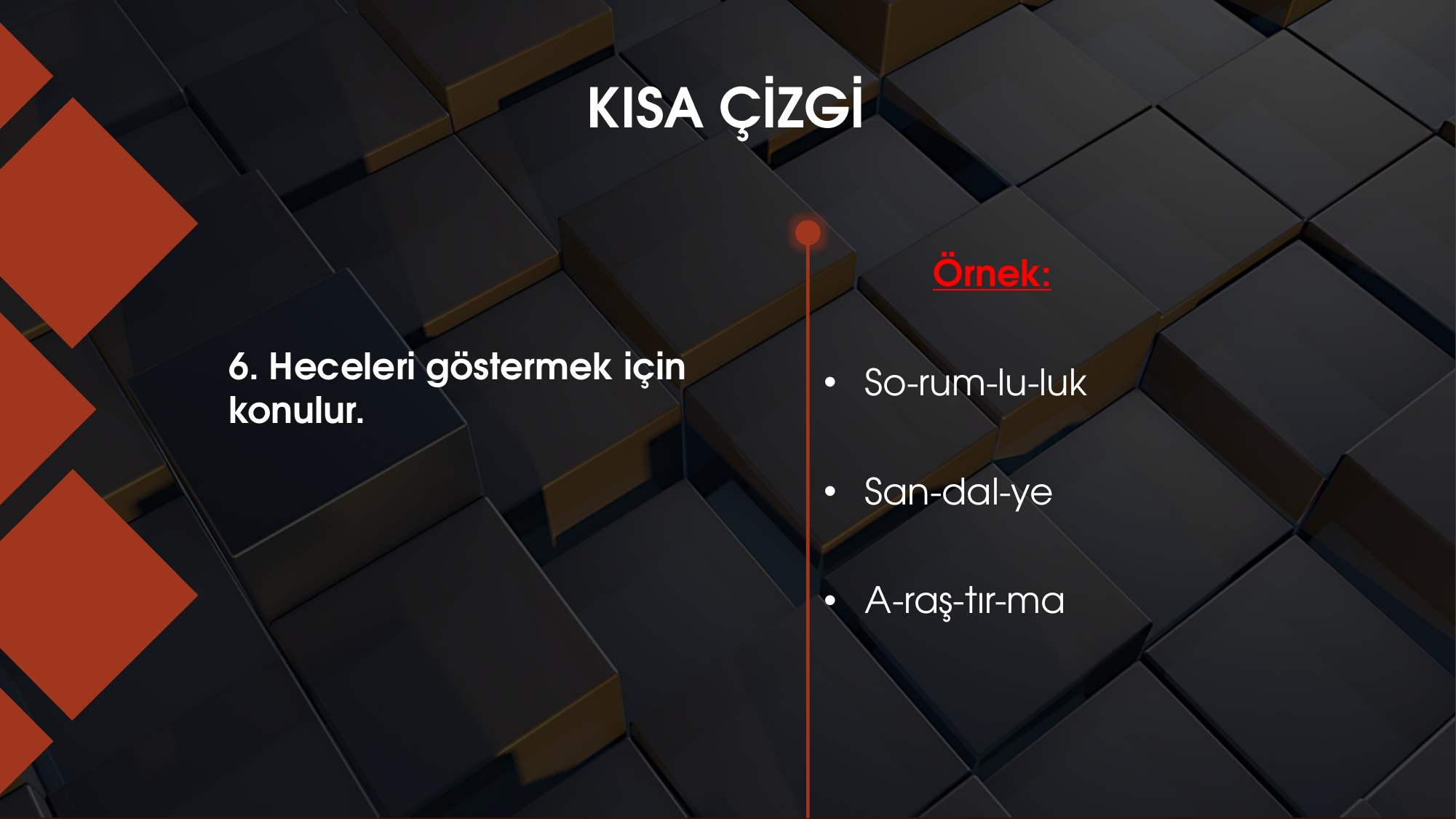

# KISA ÇİZGİ

	Örnek:

So-rum-lu-luk

San-dal-ye

A-raş-tır-ma
6. Heceleri göstermek için konulur.